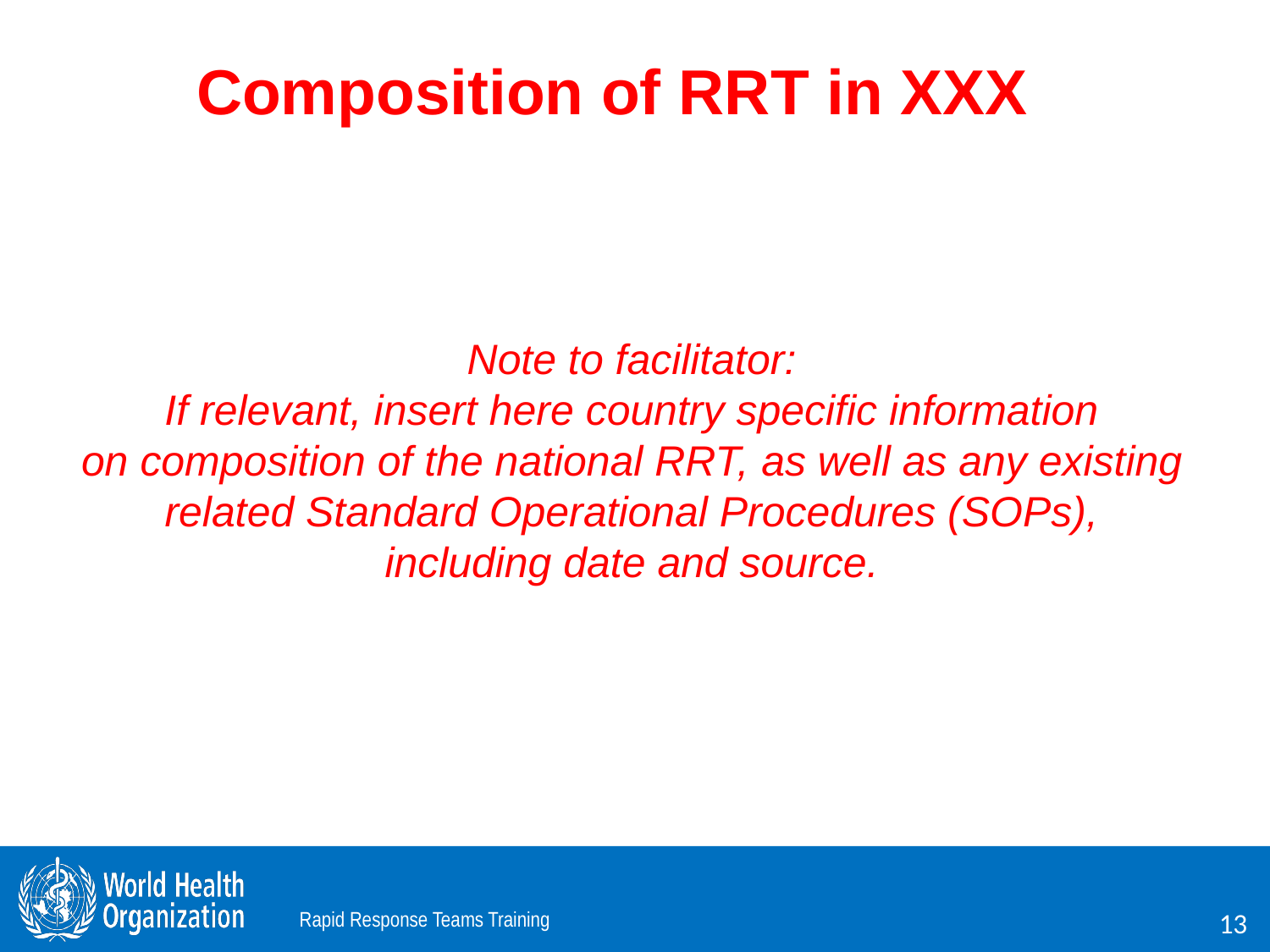

# Composition of RRT in XXX
Note to facilitator:
If relevant, insert here country specific information
on composition of the national RRT, as well as any existing related Standard Operational Procedures (SOPs), including date and source.